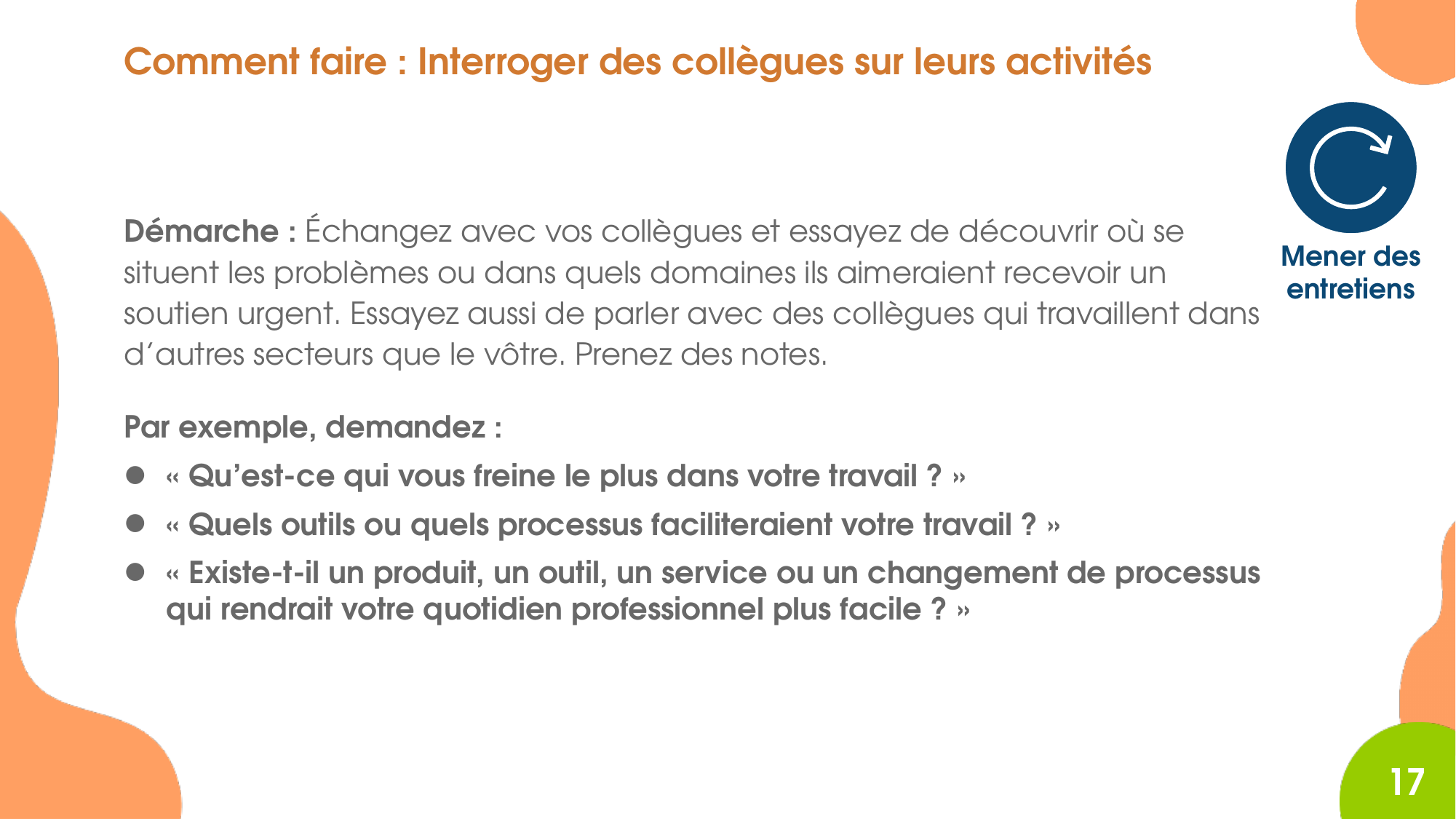

Comment faire : Interroger des collègues sur leurs activités

Démarche : Échangez avec vos collègues et essayez de découvrir où se situent les problèmes ou dans quels domaines ils aimeraient recevoir un soutien urgent. Essayez aussi de parler avec des collègues qui travaillent dans d’autres secteurs que le vôtre. Prenez des notes.

Par exemple, demandez :
« Qu’est-ce qui vous freine le plus dans votre travail ? »
« Quels outils ou quels processus faciliteraient votre travail ? »
« Existe-t-il un produit, un outil, un service ou un changement de processus qui rendrait votre quotidien professionnel plus facile ? »
Mener des entretiens
17